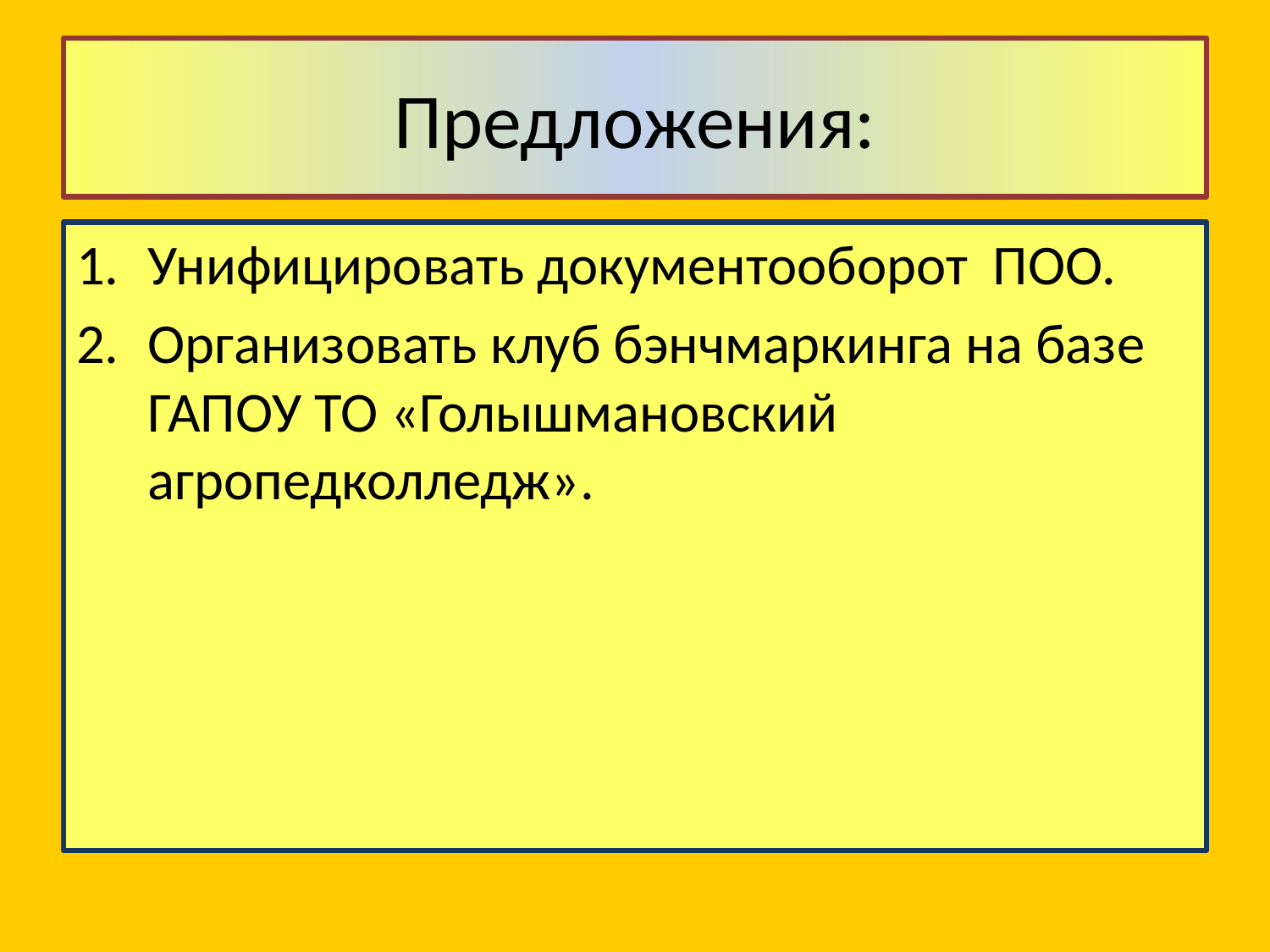

# Предложения:
Унифицировать документооборот  ПОО.
Организовать клуб бэнчмаркинга на базе ГАПОУ ТО «Голышмановский агропедколледж».